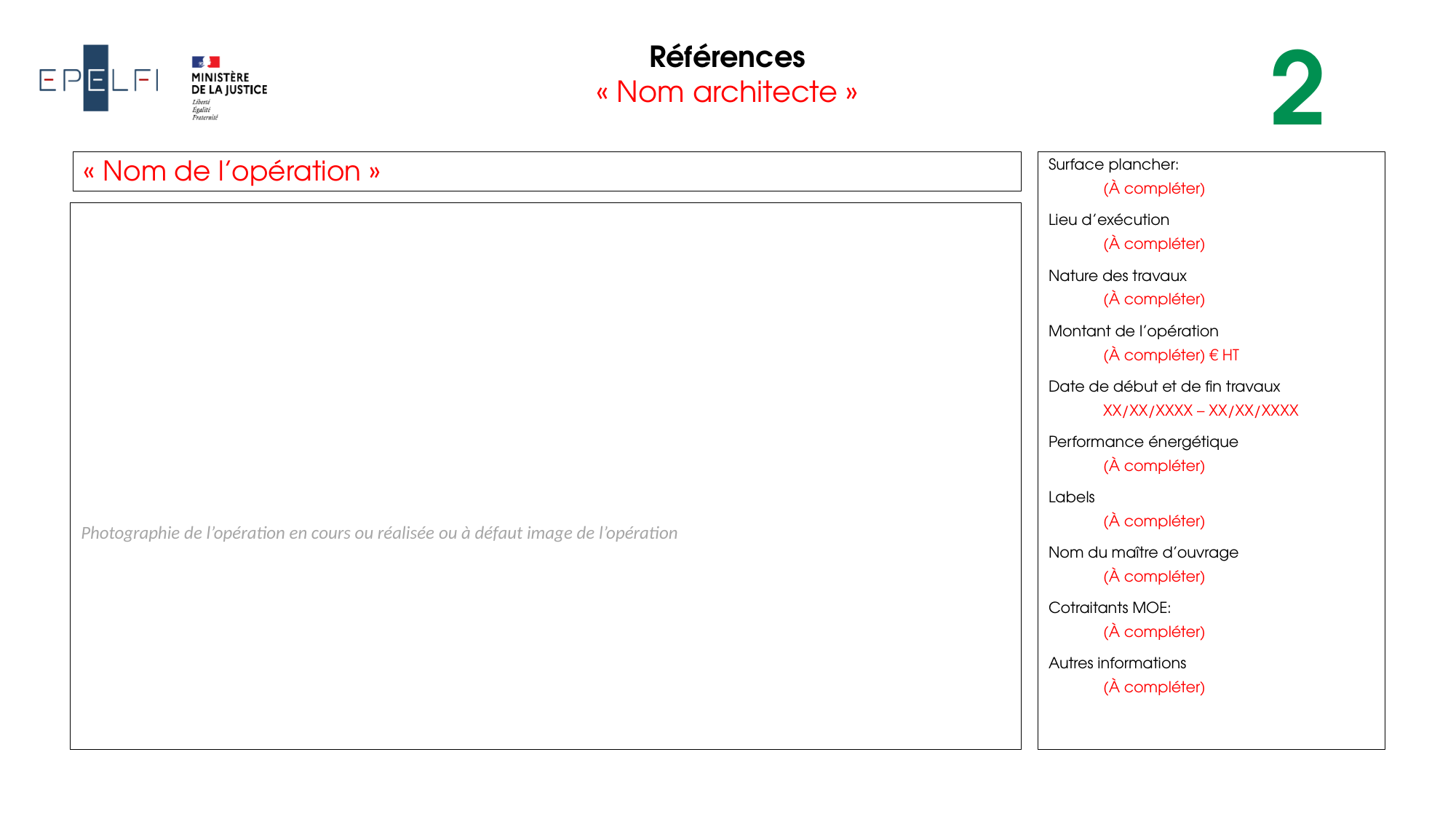

Références
« Nom architecte »
2
« Nom de l’opération »

Surface plancher:
(À compléter)
Lieu d’exécution
(À compléter)
Nature des travaux
(À compléter)
Montant de l’opération
(À compléter) € HT
Date de début et de fin travaux
XX/XX/XXXX – XX/XX/XXXX
Performance énergétique
(À compléter)
Labels
(À compléter)
Nom du maître d’ouvrage
(À compléter)
Cotraitants MOE:
(À compléter)
Autres informations
(À compléter)

Photographie de l’opération en cours ou réalisée ou à défaut image de l’opération